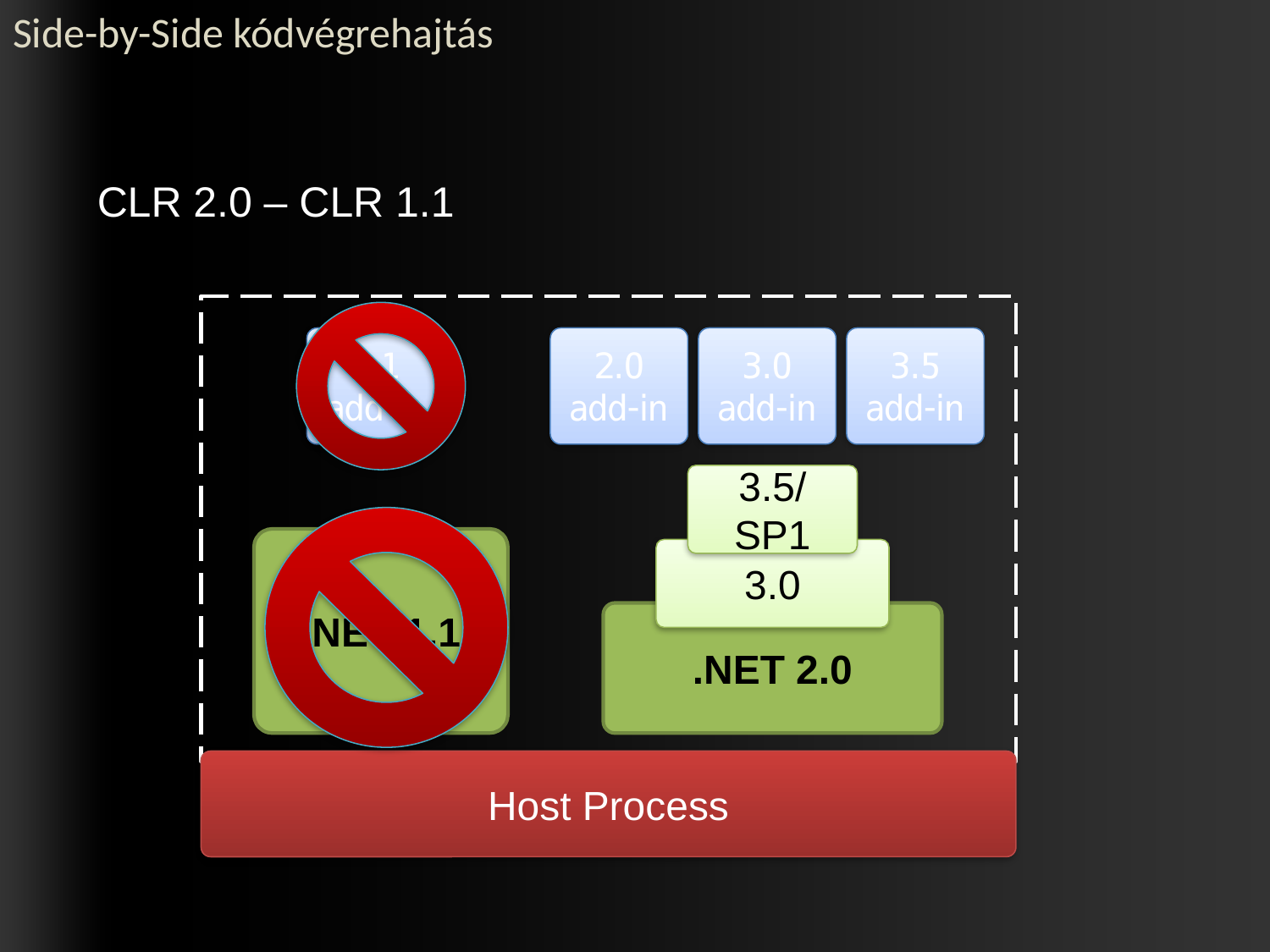

Side-by-Side kódvégrehajtás
CLR 2.0 – CLR 1.1

1.1 add-in
2.0 add-in
3.0 add-in
3.5 add-in
3.5/SP1

.NET 1.1
3.0
.NET 2.0
Host Process